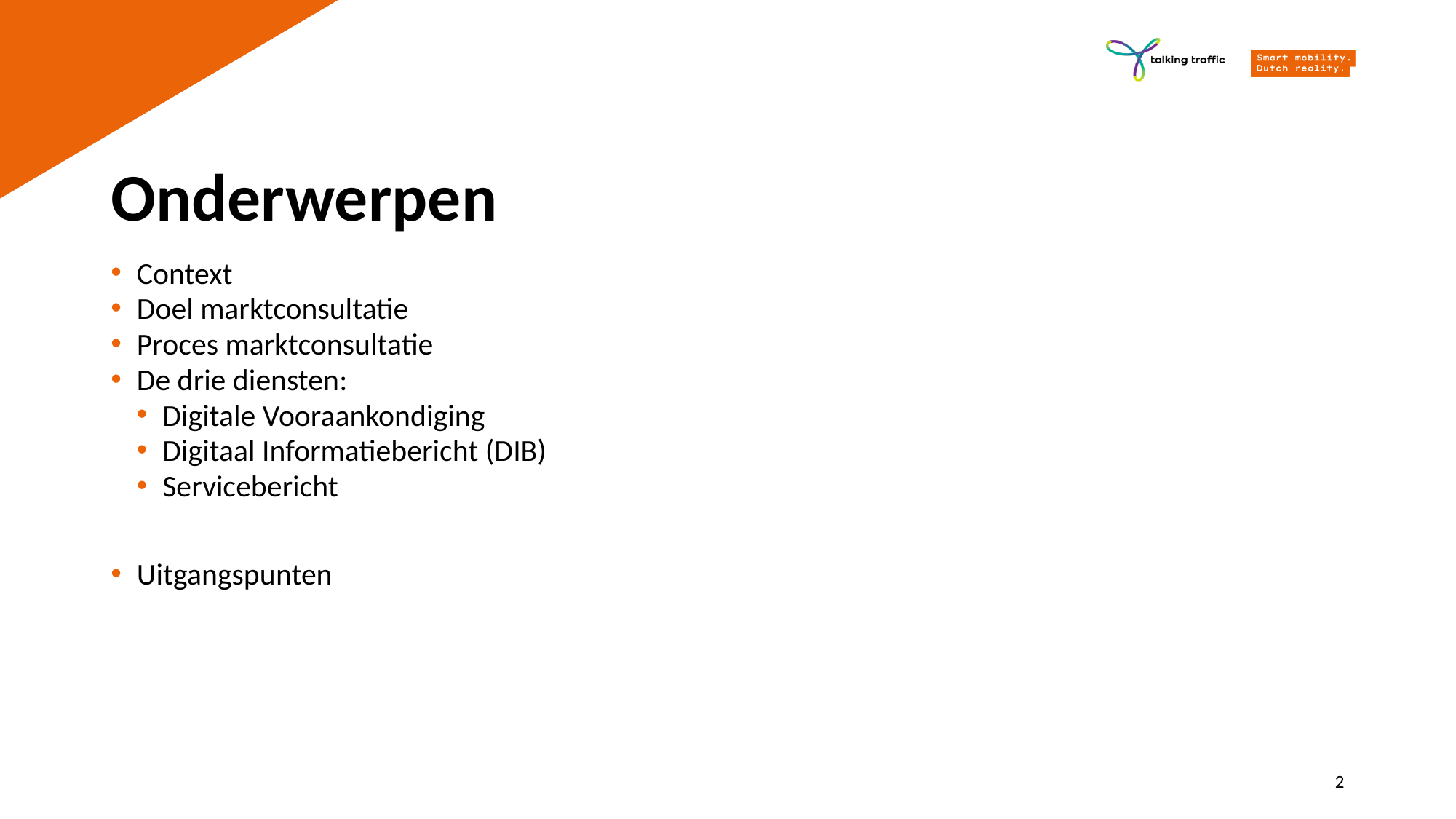

# Onderwerpen
Context
Doel marktconsultatie
Proces marktconsultatie
De drie diensten:
Digitale Vooraankondiging
Digitaal Informatiebericht (DIB)
Servicebericht

Uitgangspunten

2